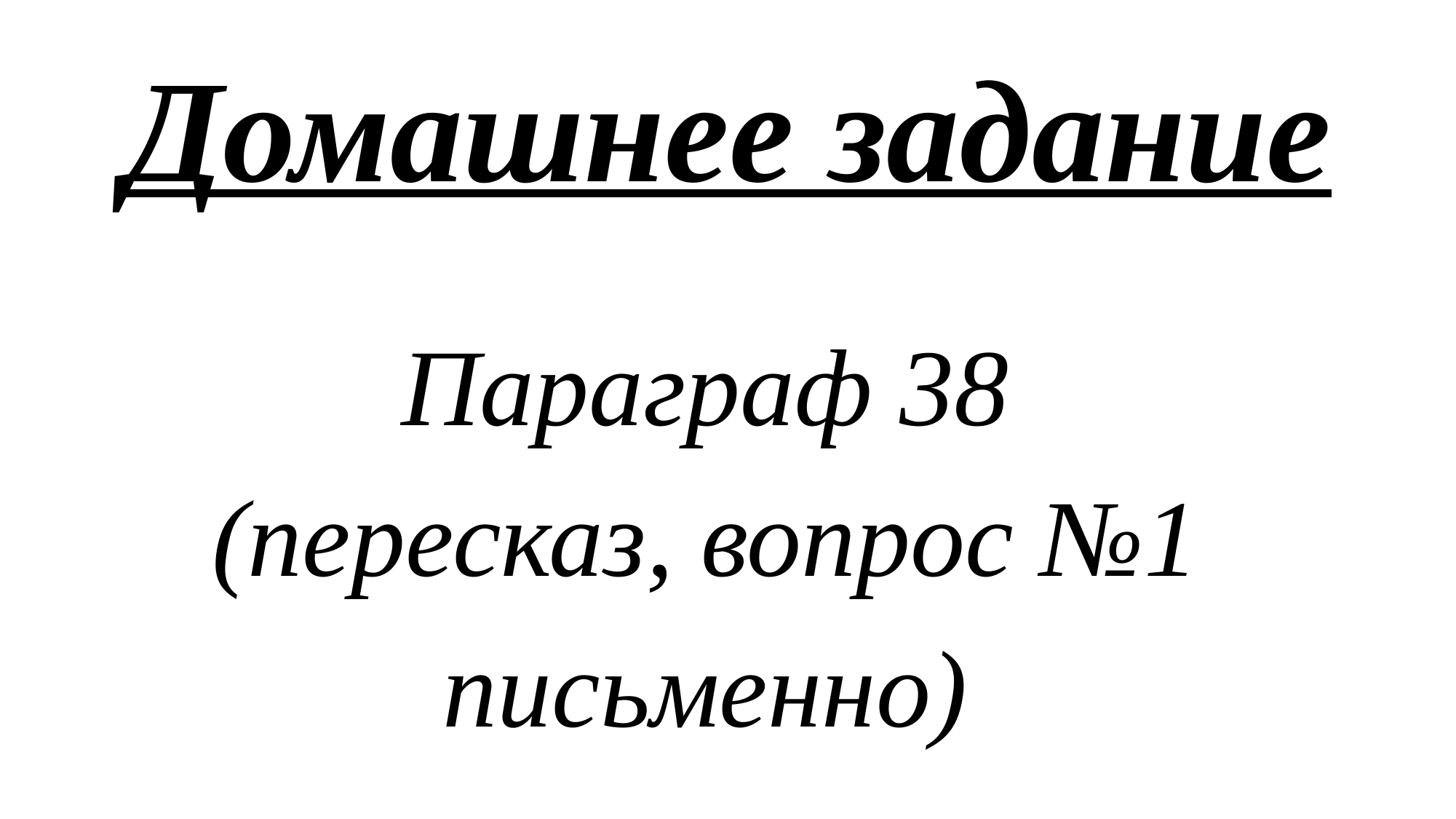

# Домашнее задание
Параграф 38 (пересказ, вопрос №1 письменно)